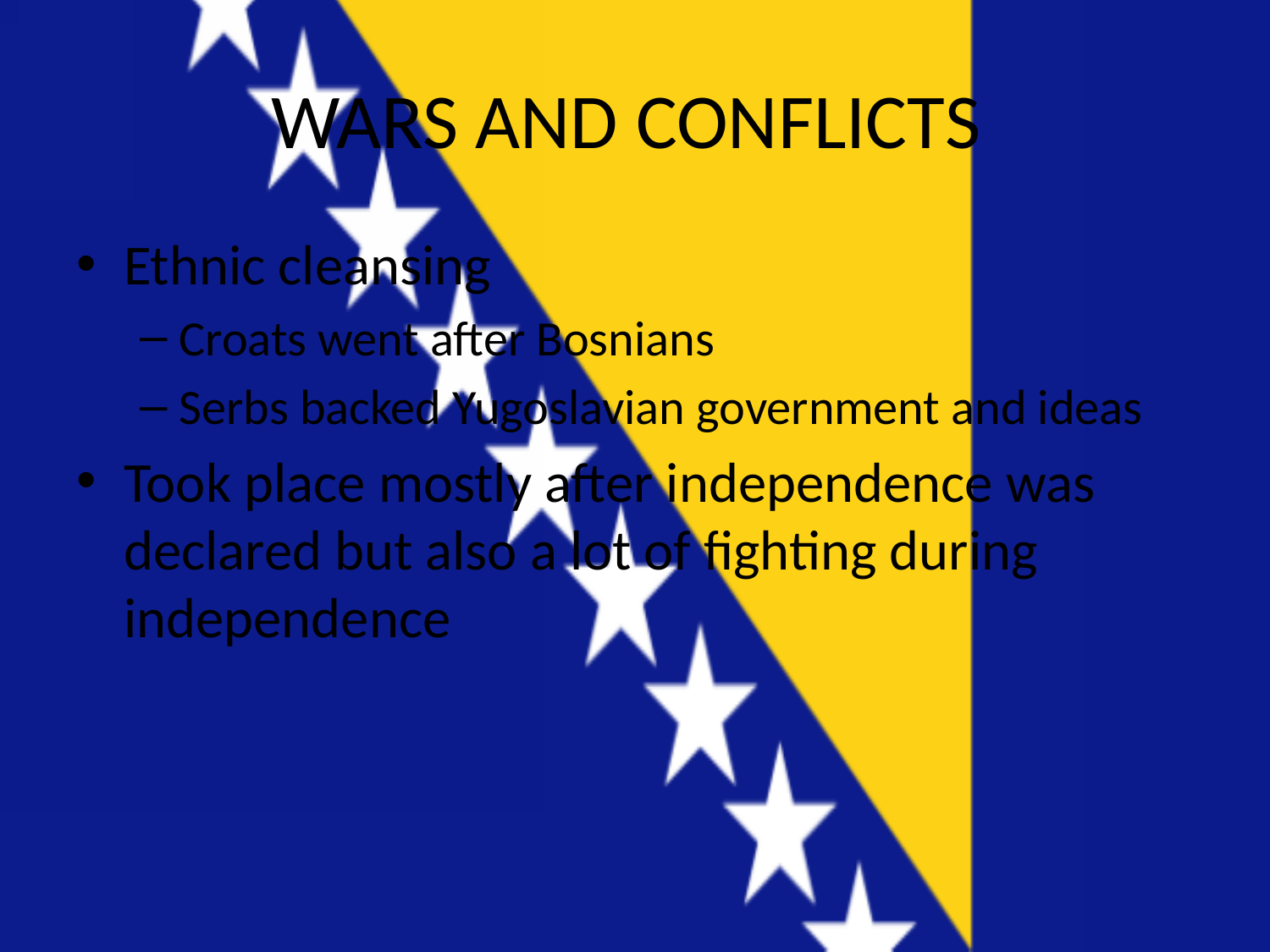

# WARS AND CONFLICTS
Ethnic cleansing
Croats went after Bosnians
Serbs backed Yugoslavian government and ideas
Took place mostly after independence was declared but also a lot of fighting during independence